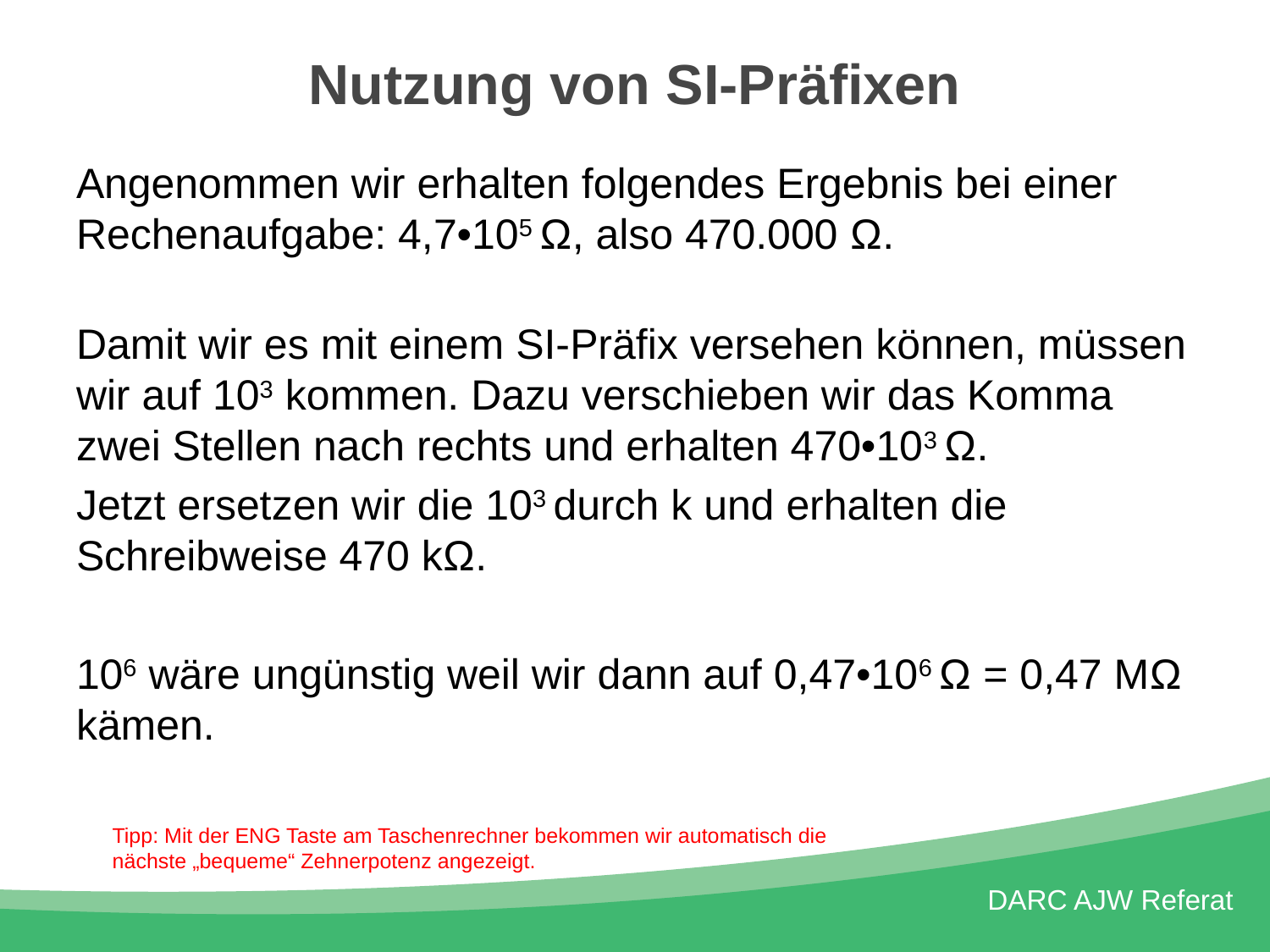

# Nutzung von SI-Präfixen
Angenommen wir erhalten folgendes Ergebnis bei einer Rechenaufgabe: 4,7•105 Ω, also 470.000 Ω.
Damit wir es mit einem SI-Präfix versehen können, müssen wir auf 103 kommen. Dazu verschieben wir das Komma zwei Stellen nach rechts und erhalten 470•103 Ω.
Jetzt ersetzen wir die 103 durch k und erhalten die Schreibweise 470 kΩ.

106 wäre ungünstig weil wir dann auf 0,47•106 Ω = 0,47 MΩ kämen.
Tipp: Mit der ENG Taste am Taschenrechner bekommen wir automatisch die
nächste „bequeme“ Zehnerpotenz angezeigt.